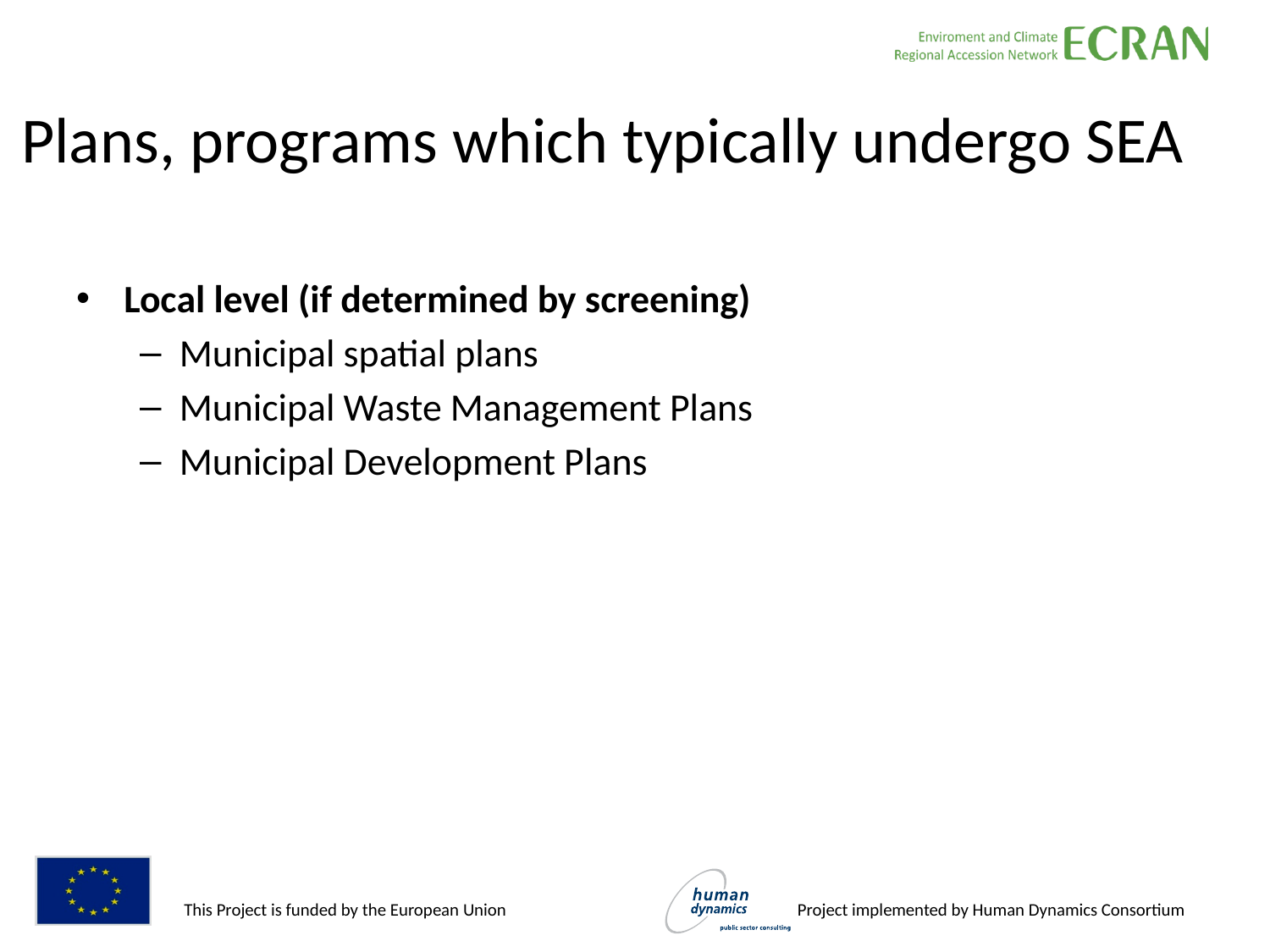

# Plans, programs which typically undergo SEA
Local level (if determined by screening)
Municipal spatial plans
Municipal Waste Management Plans
Municipal Development Plans